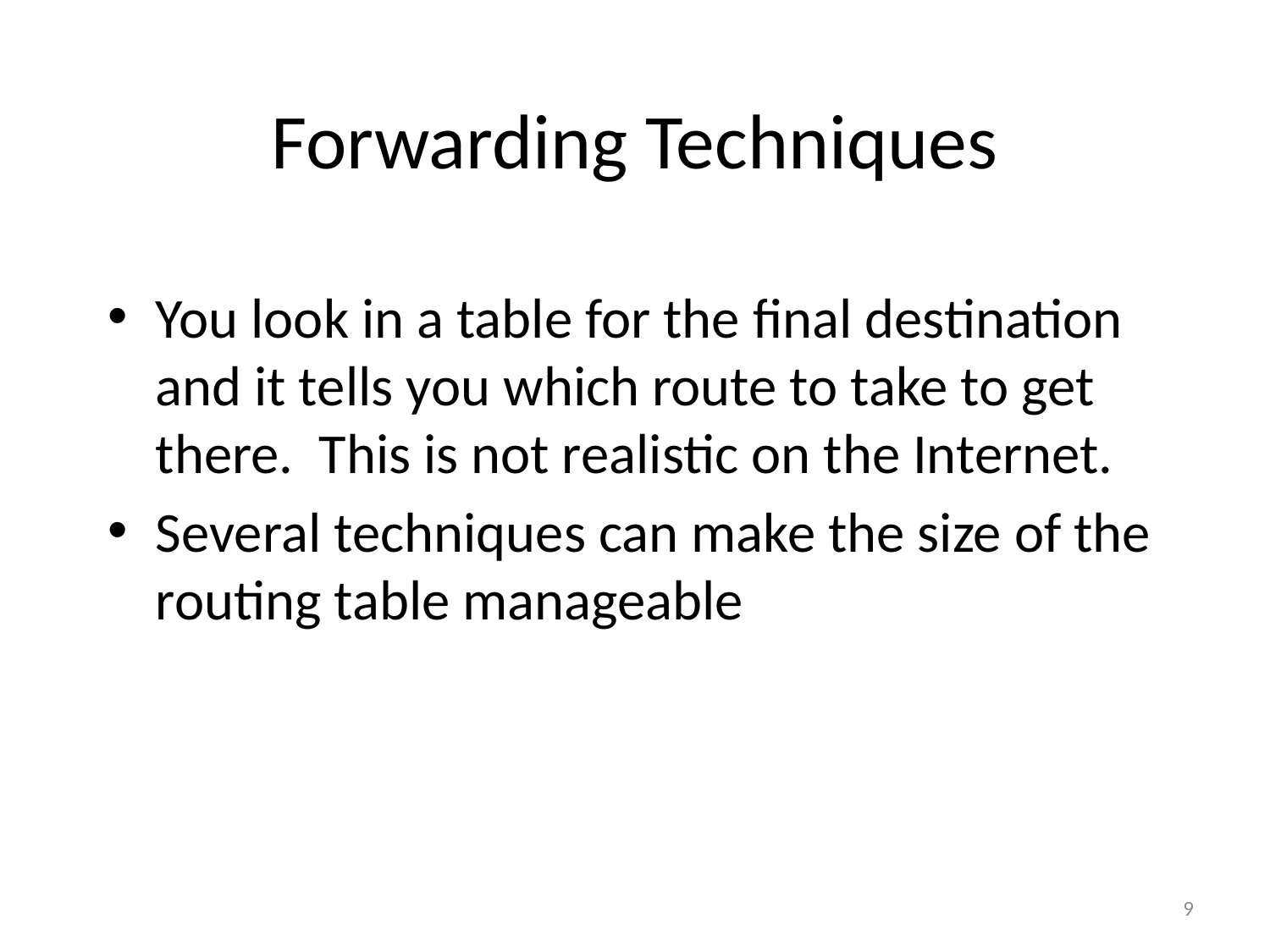

# Forwarding Techniques
You look in a table for the final destination and it tells you which route to take to get there.  This is not realistic on the Internet.
Several techniques can make the size of the routing table manageable
9